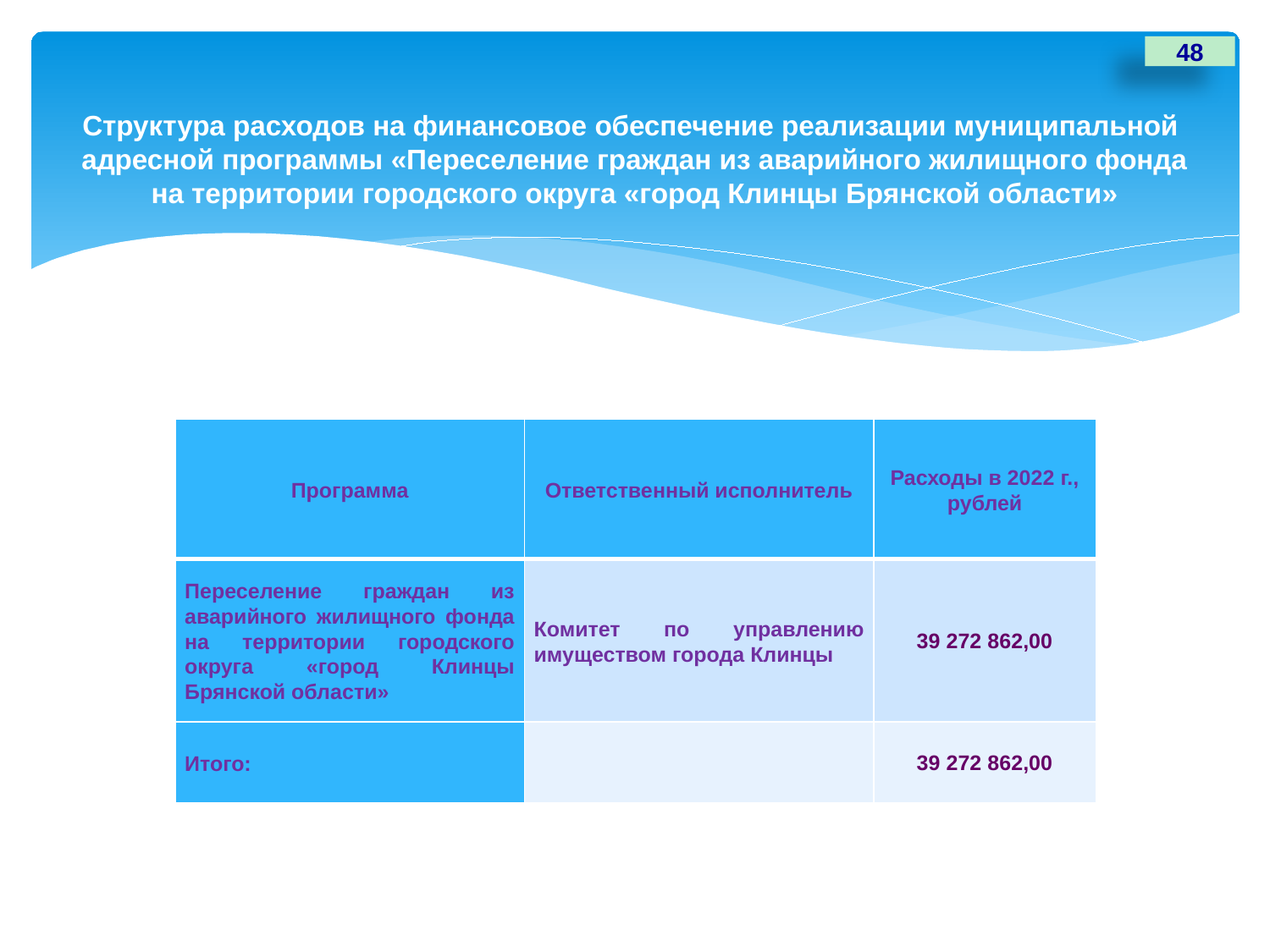

48
# Структура расходов на финансовое обеспечение реализации муниципальной  адресной программы «Переселение граждан из аварийного жилищного фонда на территории городского округа «город Клинцы Брянской области»
| Программа | Ответственный исполнитель | Расходы в 2022 г., рублей |
| --- | --- | --- |
| Переселение граждан из аварийного жилищного фонда на территории городского округа «город Клинцы Брянской области» | Комитет по управлению имуществом города Клинцы | 39 272 862,00 |
| Итого: |  | 39 272 862,00 |